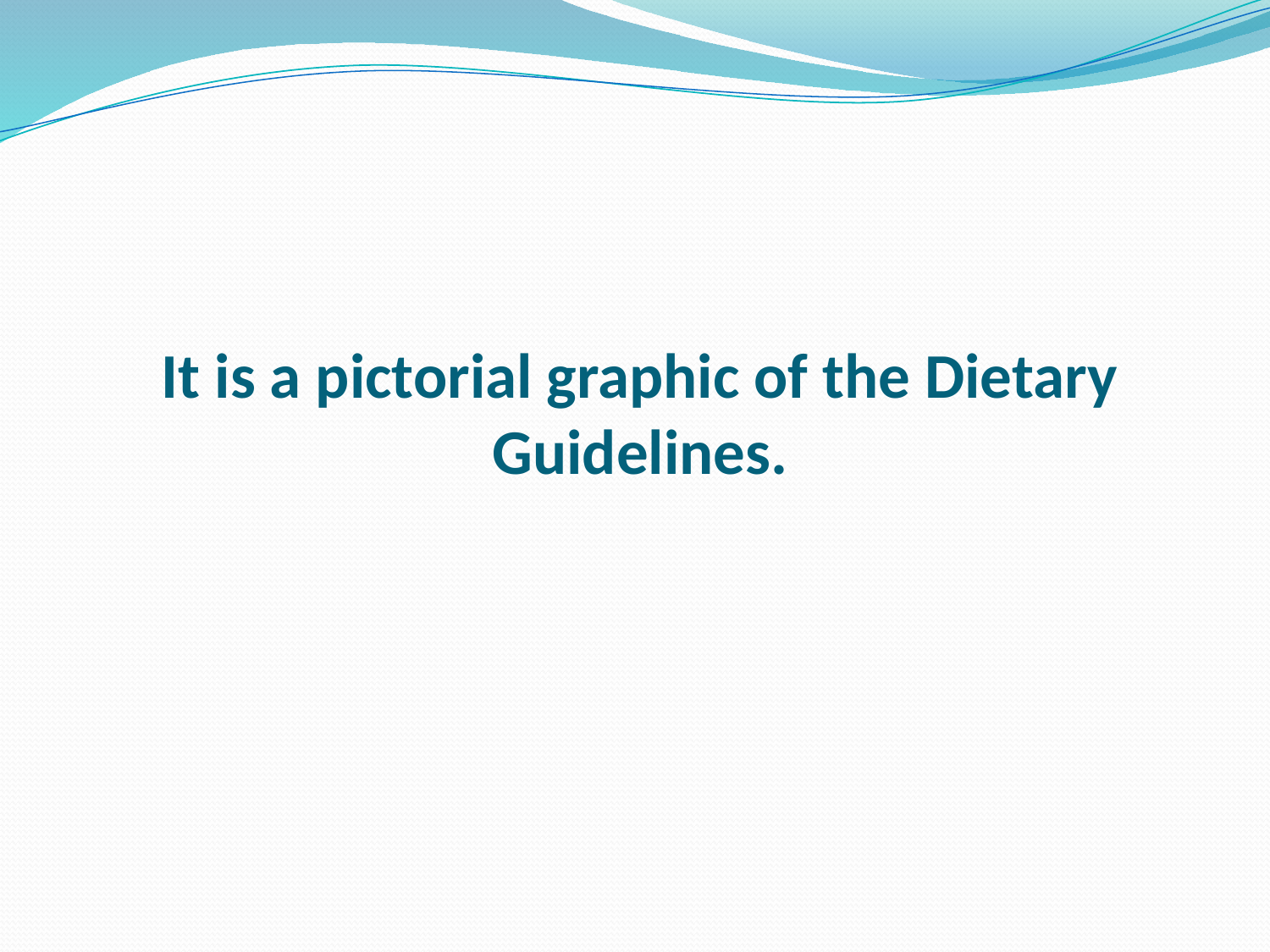

# It is a pictorial graphic of the Dietary Guidelines.